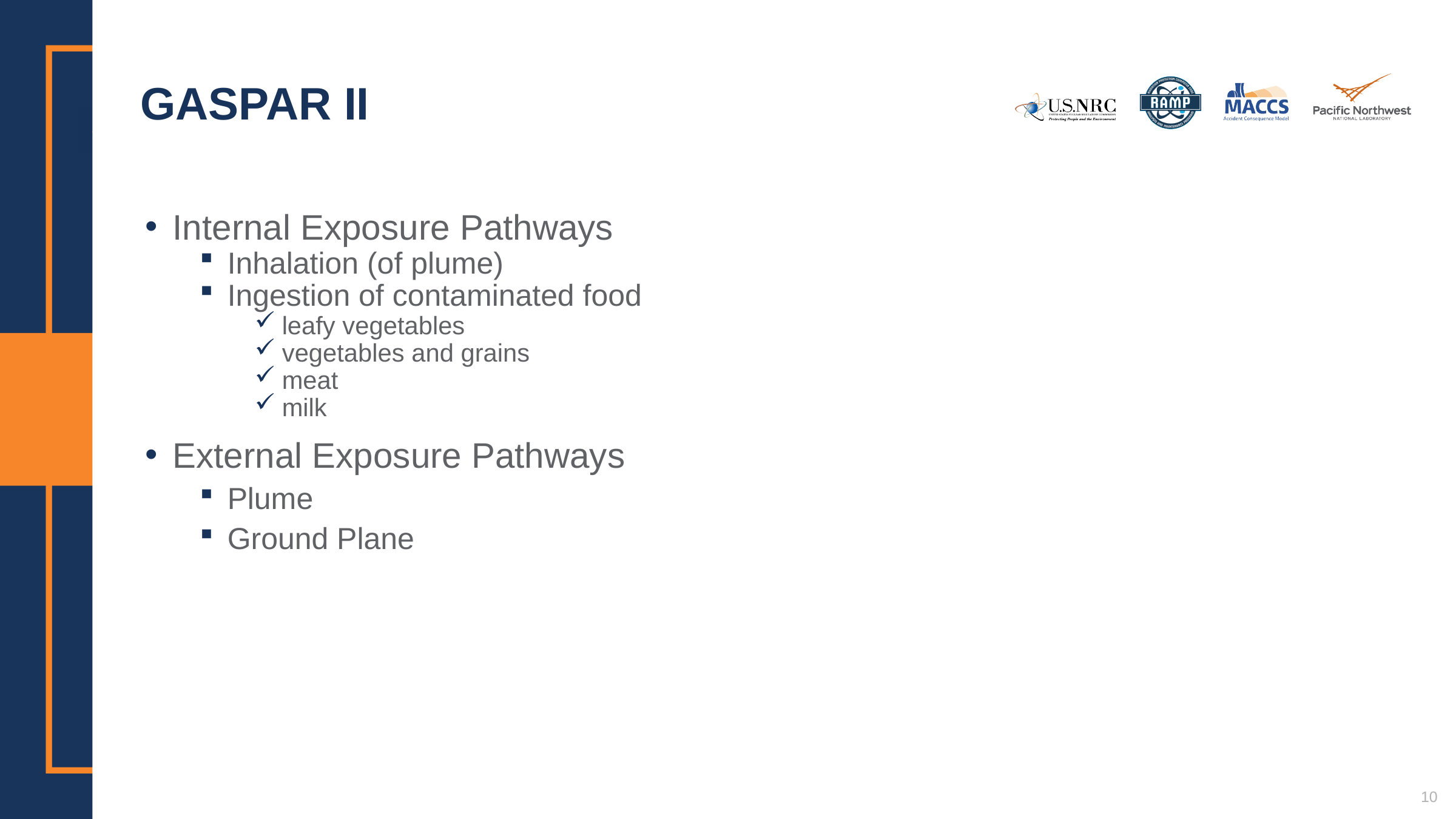

# GASPAR II
Internal Exposure Pathways
Inhalation (of plume)
Ingestion of contaminated food
leafy vegetables
vegetables and grains
meat
milk
External Exposure Pathways
Plume
Ground Plane
10